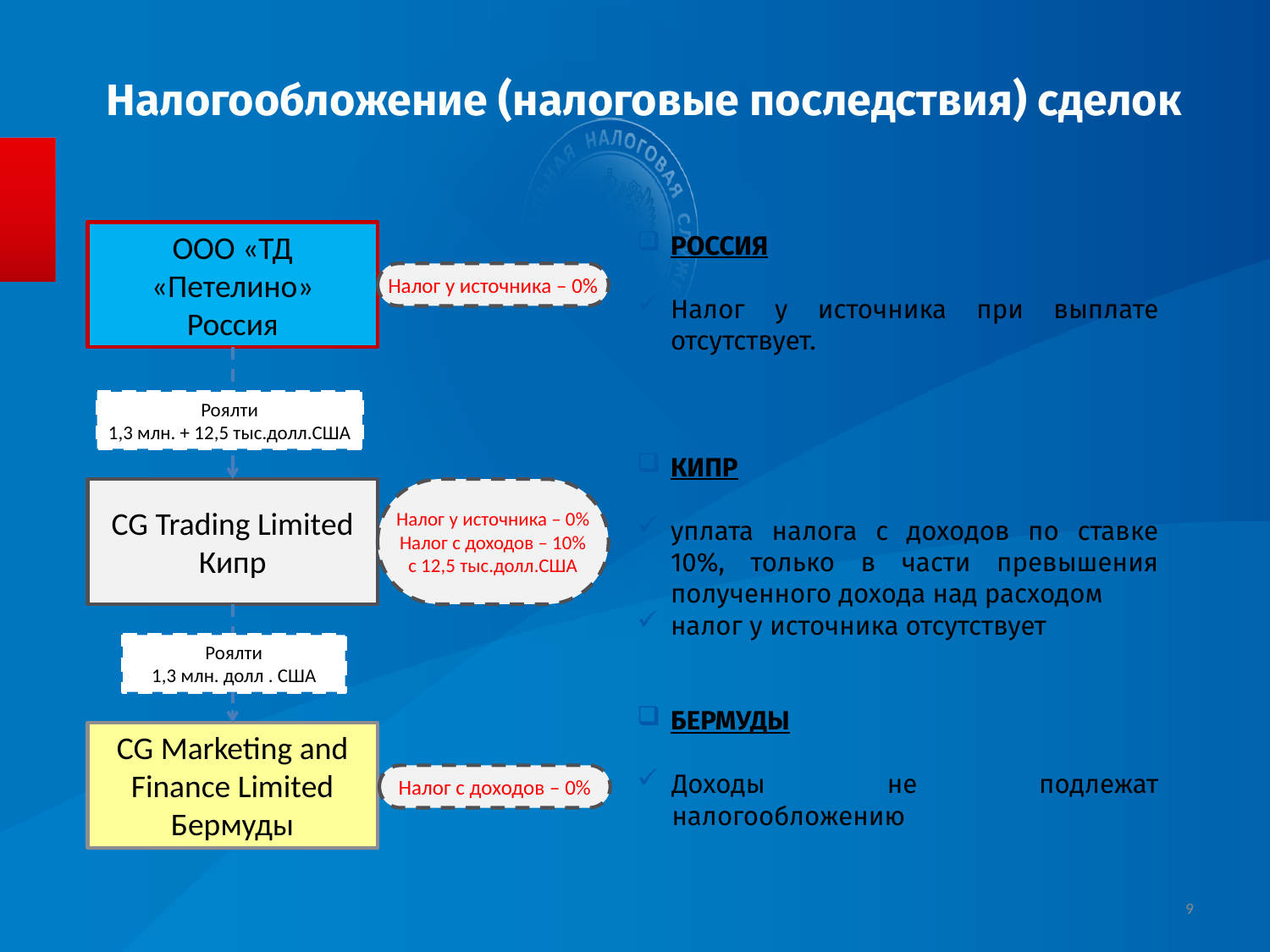

Налогообложение (налоговые последствия) сделок
ООО «ТД «Петелино»
Россия
РОССИЯ

Налог у источника при выплате отсутствует.

КИПР

уплата налога с доходов по ставке 10%, только в части превышения полученного дохода над расходом
налог у источника отсутствует

БЕРМУДЫ

Доходы не подлежат налогообложению

Налог у источника – 0%
Роялти
1,3 млн. + 12,5 тыс.долл.США
CG Trading Limited
Кипр
Налог у источника – 0%
Налог с доходов – 10%
с 12,5 тыс.долл.США
Роялти
1,3 млн. долл . США
CG Marketing and Finance Limited
Бермуды
Налог с доходов – 0%
9